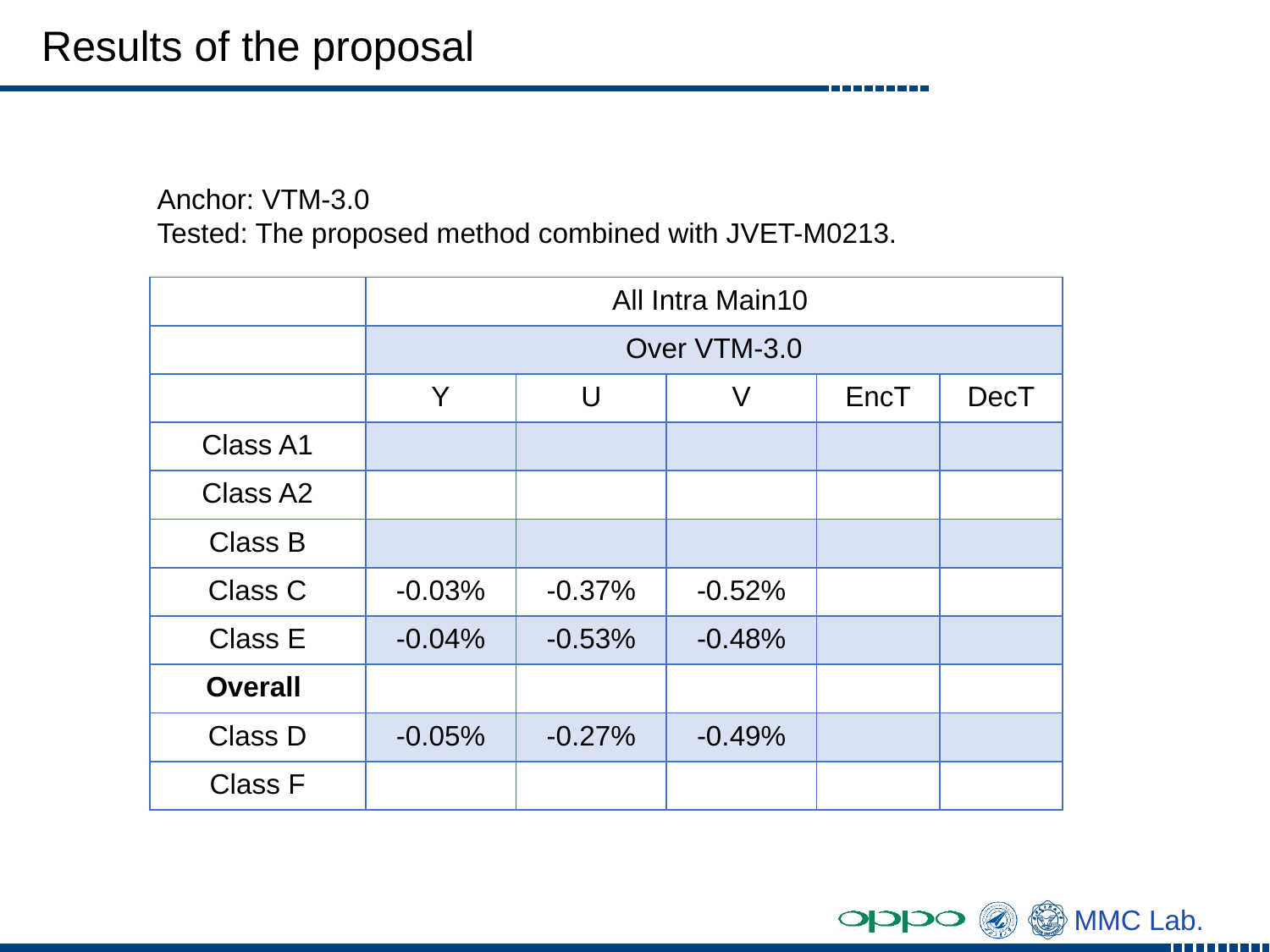

# Results of the proposal
Anchor: VTM-3.0
Tested: The proposed method combined with JVET-M0213.

|  | All Intra Main10 |  |  |  |  |
| --- | --- | --- | --- | --- | --- |
|  | Over VTM-3.0 |  |  |  |  |
|  | Y | U | V | EncT | DecT |
| Class A1 |  |  |  |  |  |
| Class A2 |  |  |  |  |  |
| Class B |  |  |  |  |  |
| Class C | -0.03% | -0.37% | -0.52% |  |  |
| Class E | -0.04% | -0.53% | -0.48% |  |  |
| Overall |  |  |  |  |  |
| Class D | -0.05% | -0.27% | -0.49% |  |  |
| Class F |  |  |  |  |  |